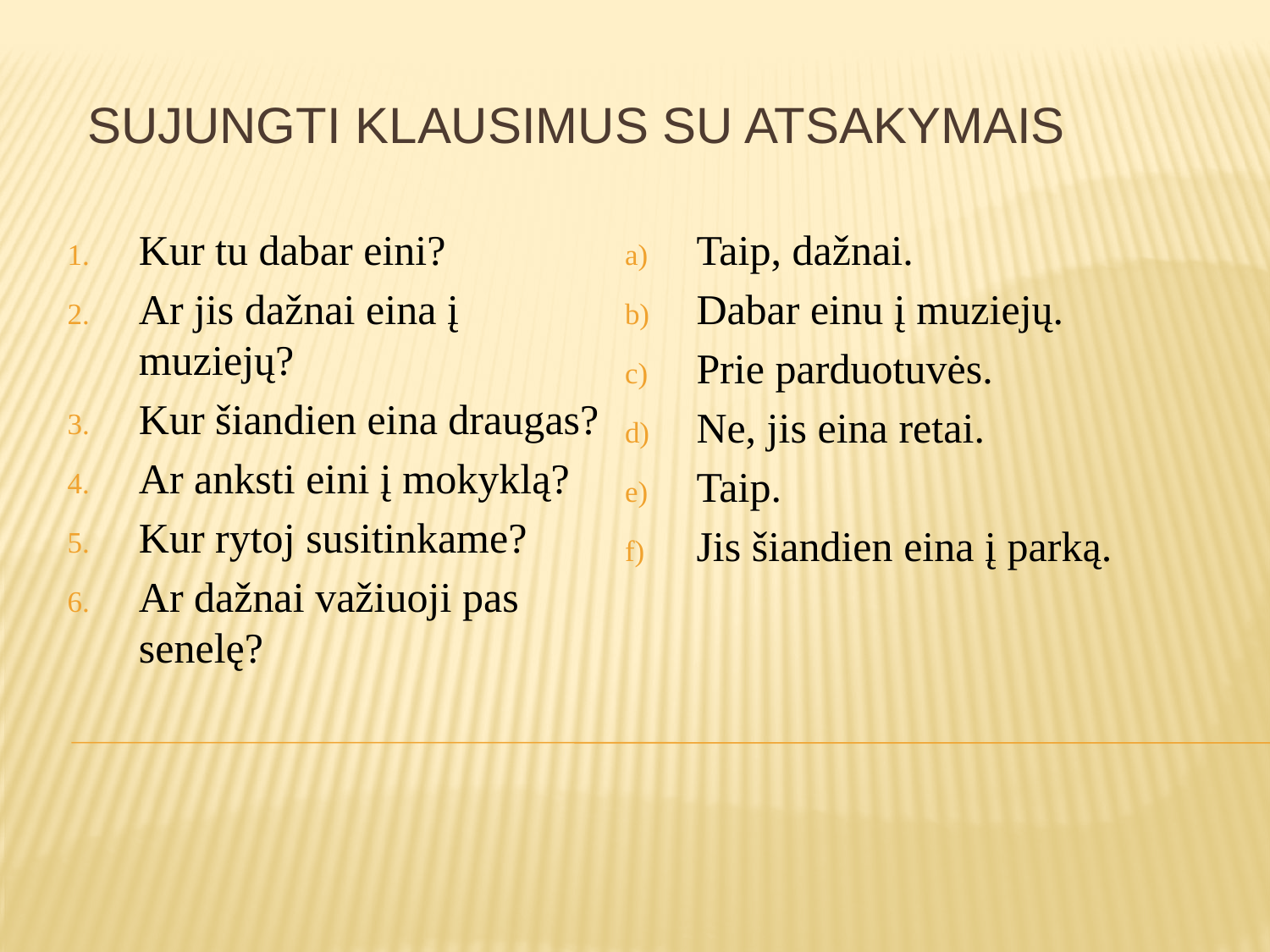

# Sujungti klausimus su atsakymais
Kur tu dabar eini?
Ar jis dažnai eina į muziejų?
Kur šiandien eina draugas?
Ar anksti eini į mokyklą?
Kur rytoj susitinkame?
Ar dažnai važiuoji pas senelę?

Taip, dažnai.
Dabar einu į muziejų.
Prie parduotuvės.
Ne, jis eina retai.
Taip.
Jis šiandien eina į parką.